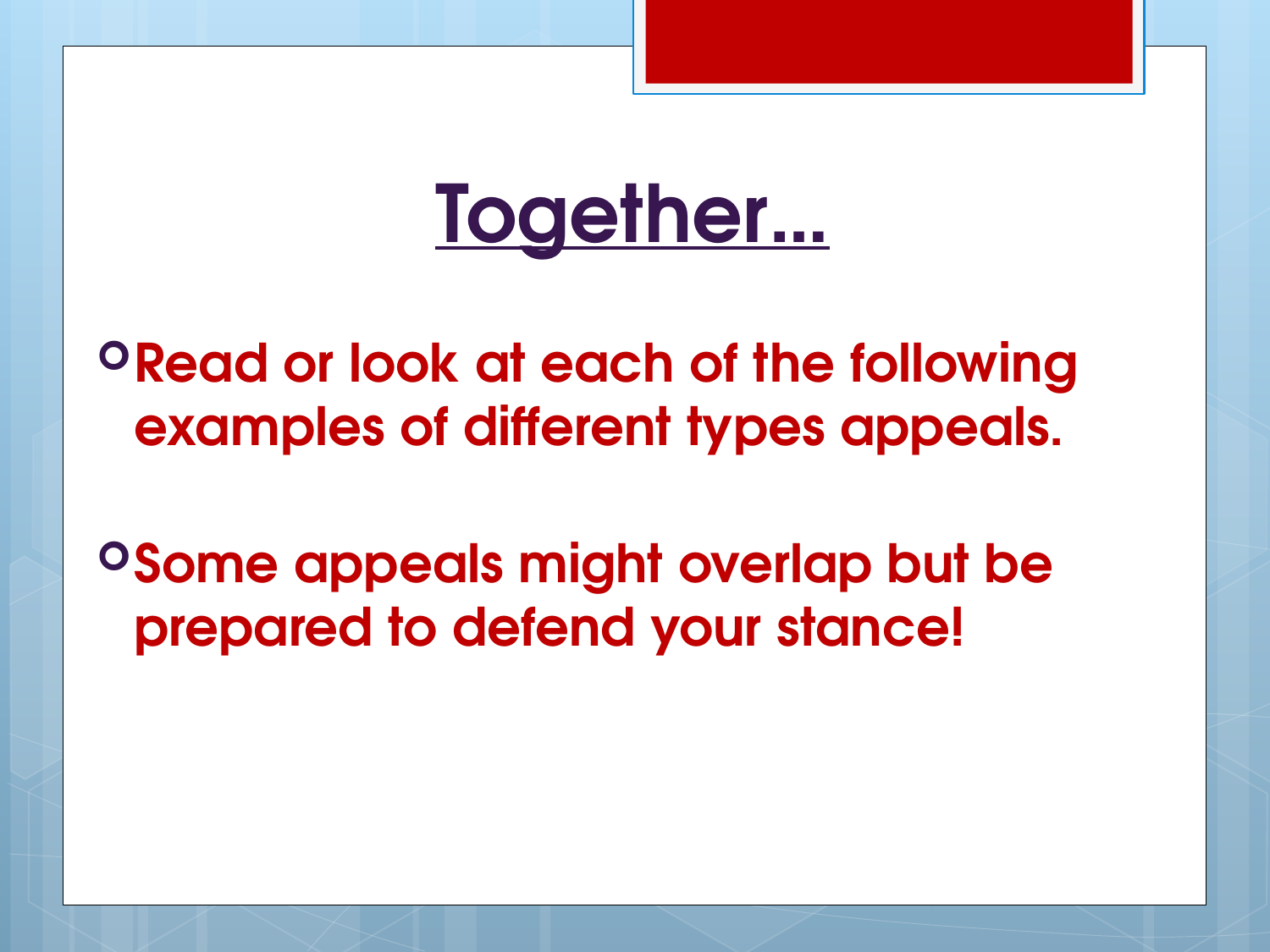

# Together…
Read or look at each of the following examples of different types appeals.
Some appeals might overlap but be prepared to defend your stance!